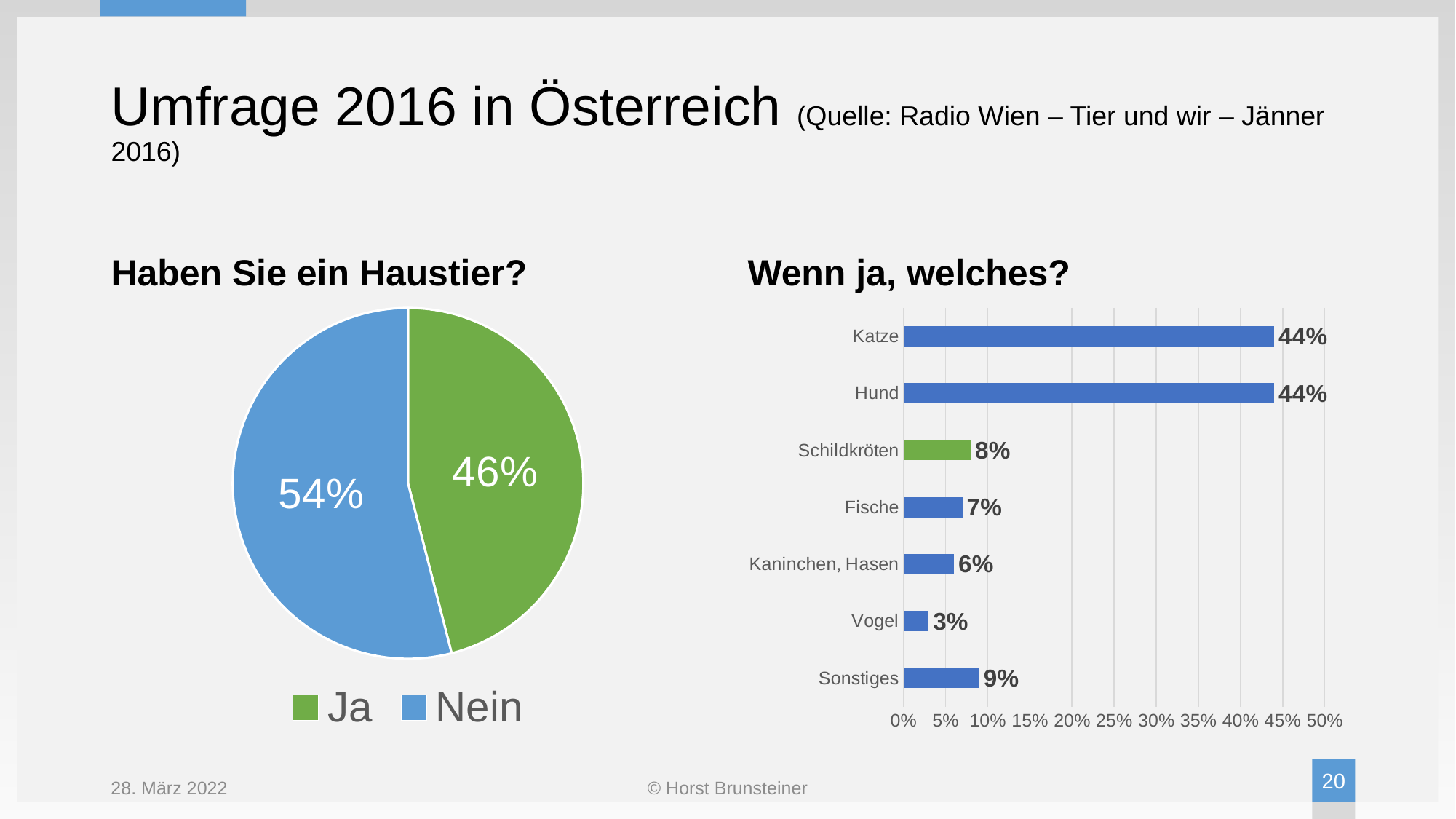

# Umfrage 2016 in Österreich (Quelle: Radio Wien – Tier und wir – Jänner 2016)
Haben Sie ein Haustier?
Wenn ja, welches?

### Chart

| Category | Prozent |
|---|---|
| Ja | 0.46 |
| Nein | 0.54 |

### Chart

| Category | Prozent |
|---|---|
| Sonstiges | 0.09 |
| Vogel | 0.03 |
| Kaninchen, Hasen | 0.06 |
| Fische | 0.07 |
| Schildkröten | 0.08 |
| Hund | 0.44 |
| Katze | 0.44 |
20
28. März 2022
© Horst Brunsteiner